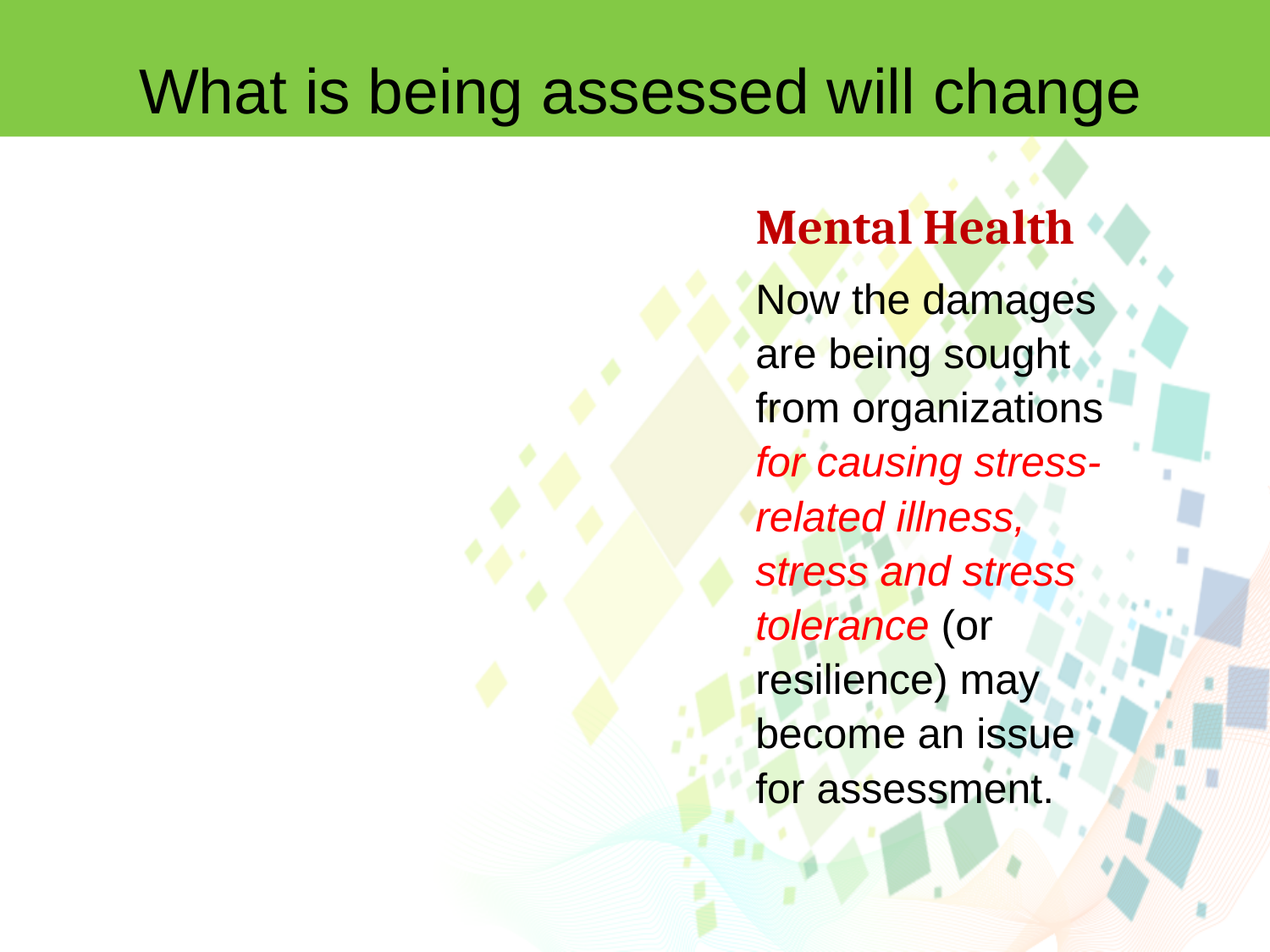

What is being assessed will change
Mental Health
Now the damages are being sought from organizations for causing stress-related illness, stress and stress tolerance (or resilience) may become an issue for assessment.